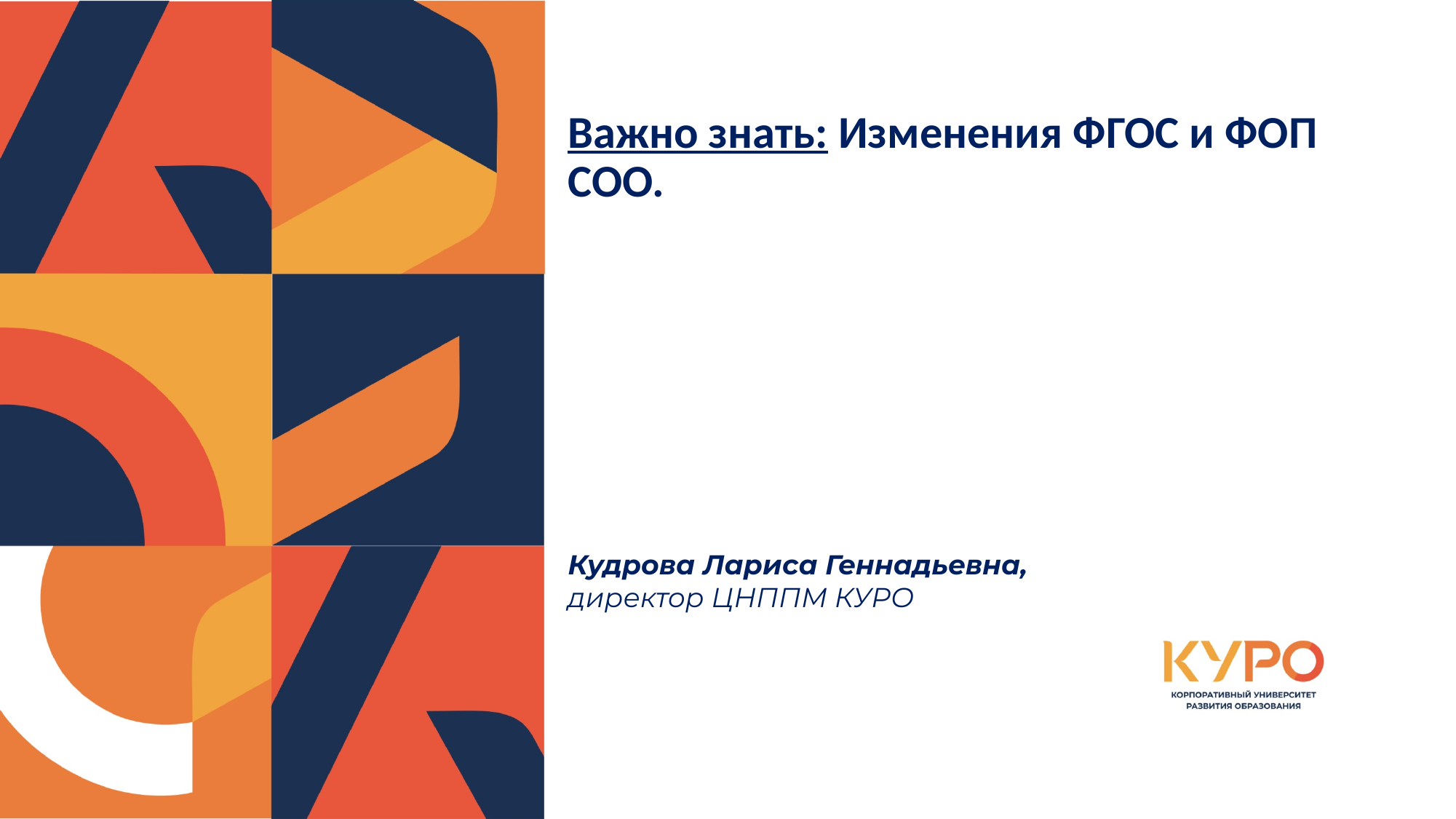

Важно знать: Изменения ФГОС и ФОП СОО.
Кудрова Лариса Геннадьевна,
директор ЦНППМ КУРО